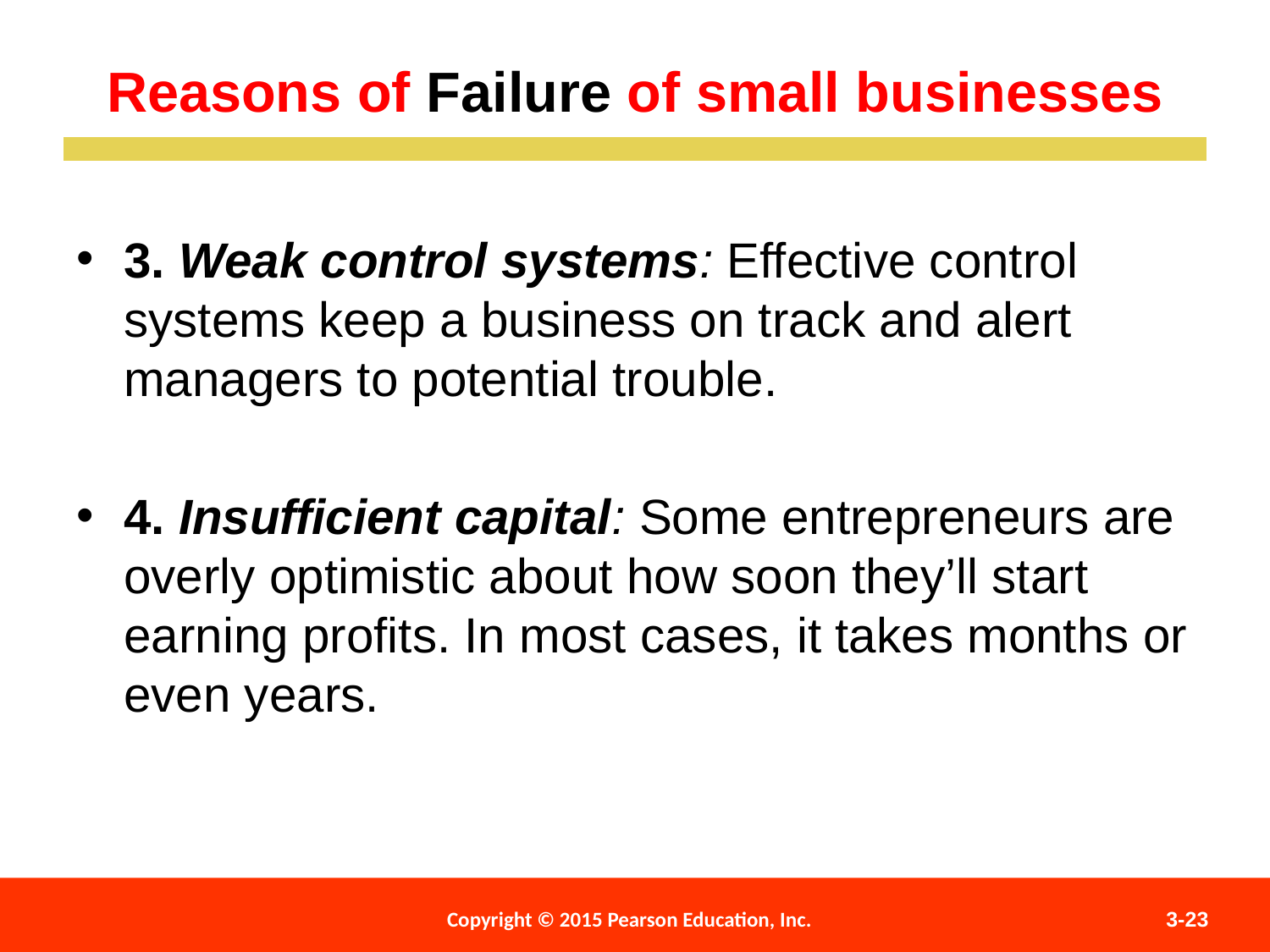

Reasons of Failure of small businesses
3. Weak control systems: Effective control systems keep a business on track and alert managers to potential trouble.

4. Insufficient capital: Some entrepreneurs are overly optimistic about how soon they’ll start earning profits. In most cases, it takes months or even years.